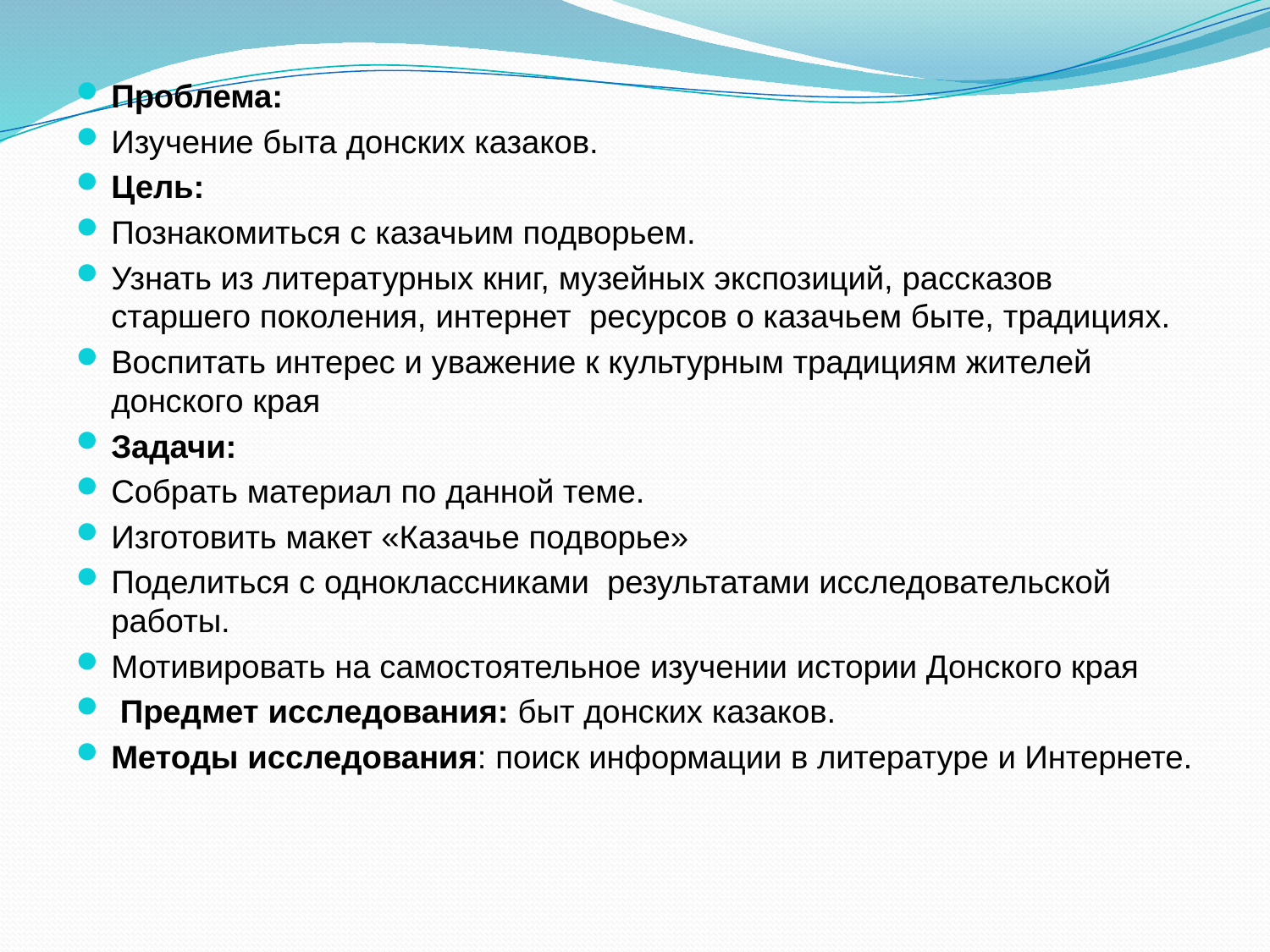

Проблема:
Изучение быта донских казаков.
Цель:
Познакомиться с казачьим подворьем.
Узнать из литературных книг, музейных экспозиций, рассказов старшего поколения, интернет  ресурсов о казачьем быте, традициях.
Воспитать интерес и уважение к культурным традициям жителей донского края
Задачи:
Собрать материал по данной теме.
Изготовить макет «Казачье подворье»
Поделиться с одноклассниками  результатами исследовательской работы.
Мотивировать на самостоятельное изучении истории Донского края
 Предмет исследования: быт донских казаков.
Методы исследования: поиск информации в литературе и Интернете.